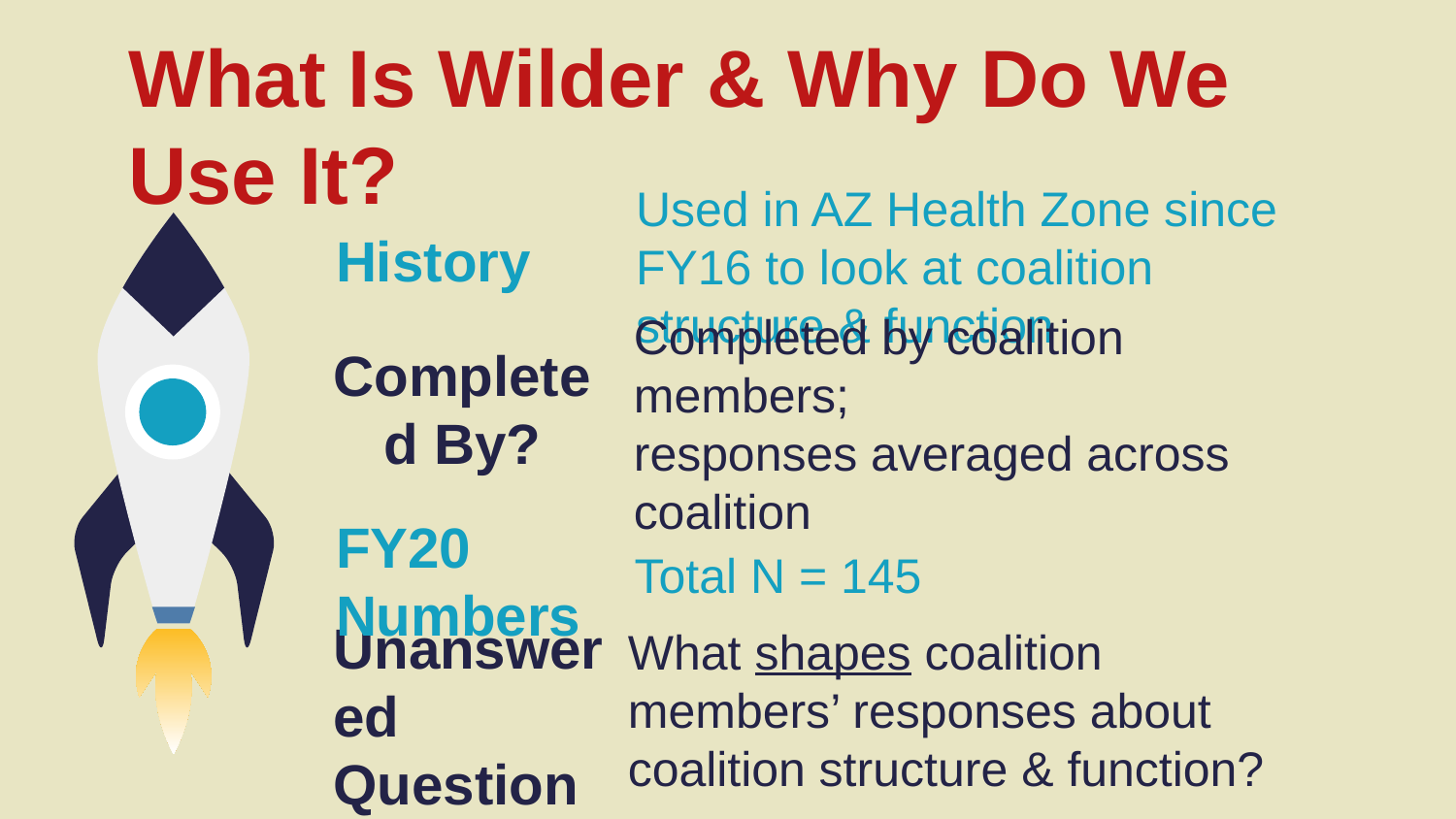

# What Is Wilder & Why Do We Use It?

History
Used in AZ Health Zone since FY16 to look at coalition structure & function
Completed By?
Completed by coalition members;
responses averaged across coalition
Total N = 145
FY20 Numbers
What shapes coalition members’ responses about coalition structure & function?
Unanswered Question